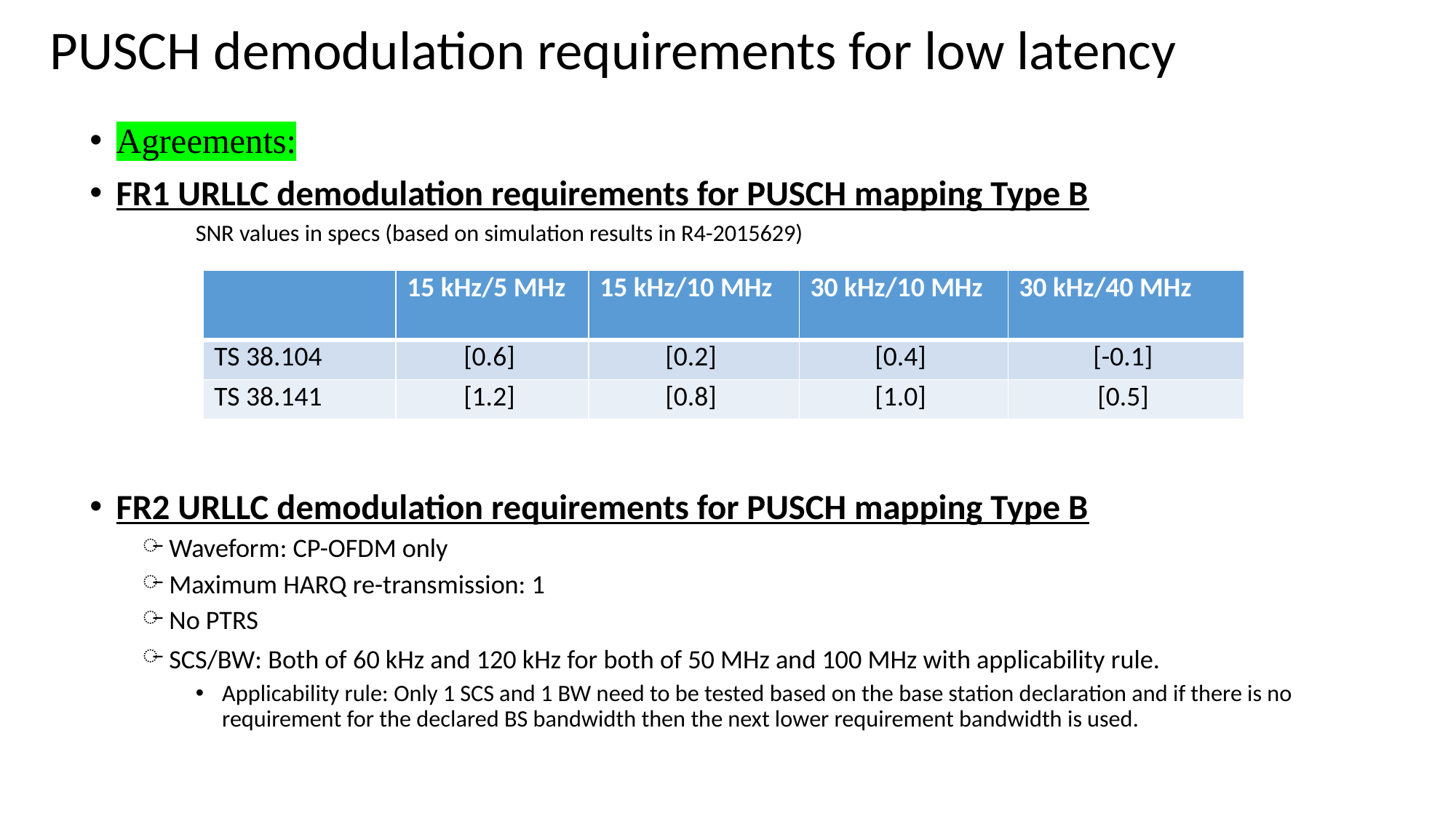

# PUSCH demodulation requirements for low latency
Agreements:
FR1 URLLC demodulation requirements for PUSCH mapping Type B
SNR values in specs (based on simulation results in R4-2015629)

FR2 URLLC demodulation requirements for PUSCH mapping Type B
Waveform: CP-OFDM only
Maximum HARQ re-transmission: 1
No PTRS
SCS/BW: Both of 60 kHz and 120 kHz for both of 50 MHz and 100 MHz with applicability rule.
Applicability rule: Only 1 SCS and 1 BW need to be tested based on the base station declaration and if there is no requirement for the declared BS bandwidth then the next lower requirement bandwidth is used.

|  | 15 kHz/5 MHz | 15 kHz/10 MHz | 30 kHz/10 MHz | 30 kHz/40 MHz |
| --- | --- | --- | --- | --- |
| TS 38.104 | [0.6] | [0.2] | [0.4] | [-0.1] |
| TS 38.141 | [1.2] | [0.8] | [1.0] | [0.5] |